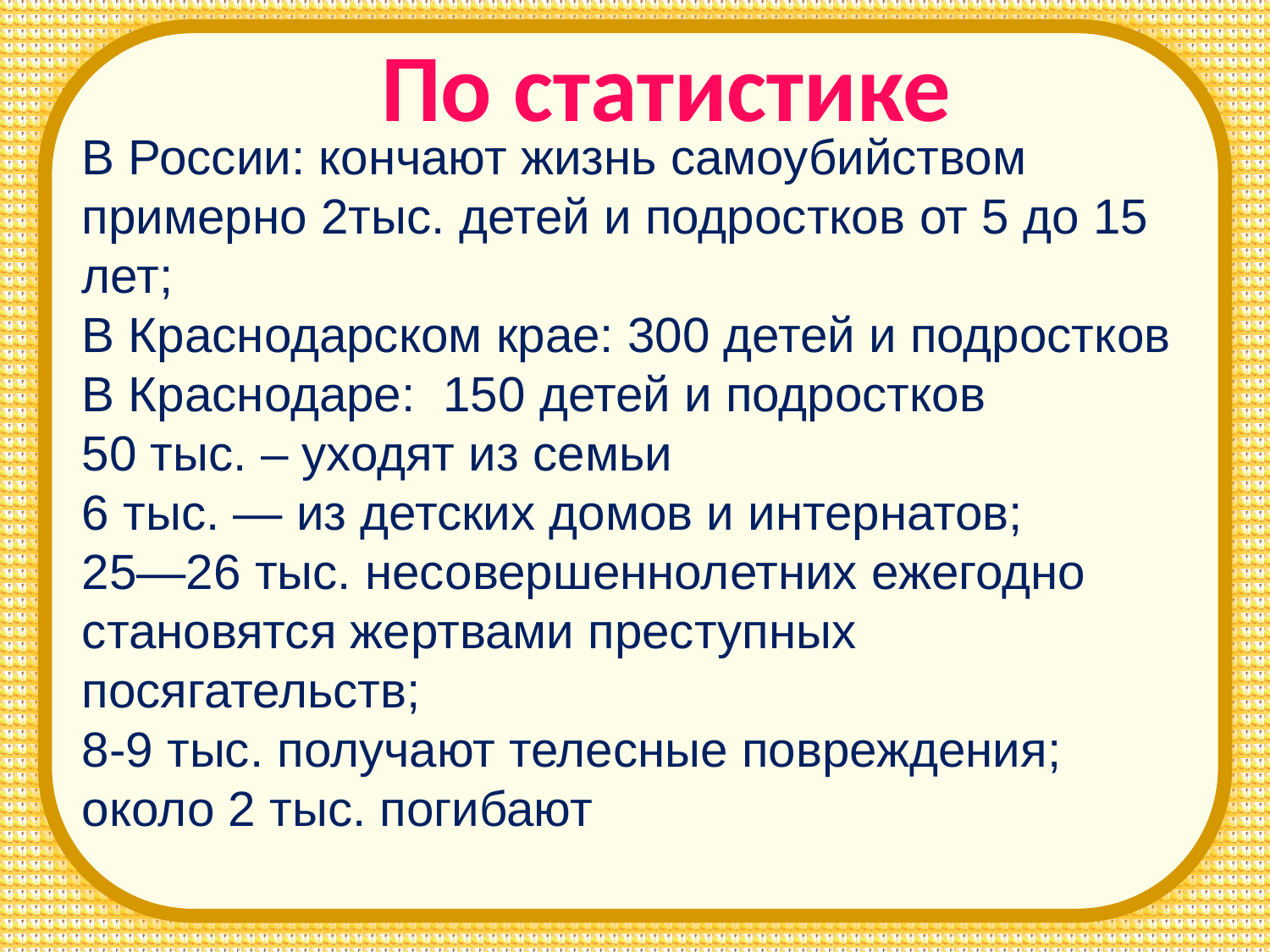

По статистике
В России: кончают жизнь самоубийством примерно 2тыс. детей и подростков от 5 до 15 лет;
В Краснодарском крае: 300 детей и подростков
В Краснодаре:  150 детей и подростков
50 тыс. – уходят из семьи
6 тыс. — из детских домов и интернатов;
25—26 тыс. несовершеннолетних ежегодно становятся жертвами преступных посягательств;
8-9 тыс. получают телесные повреждения;
около 2 тыс. погибают